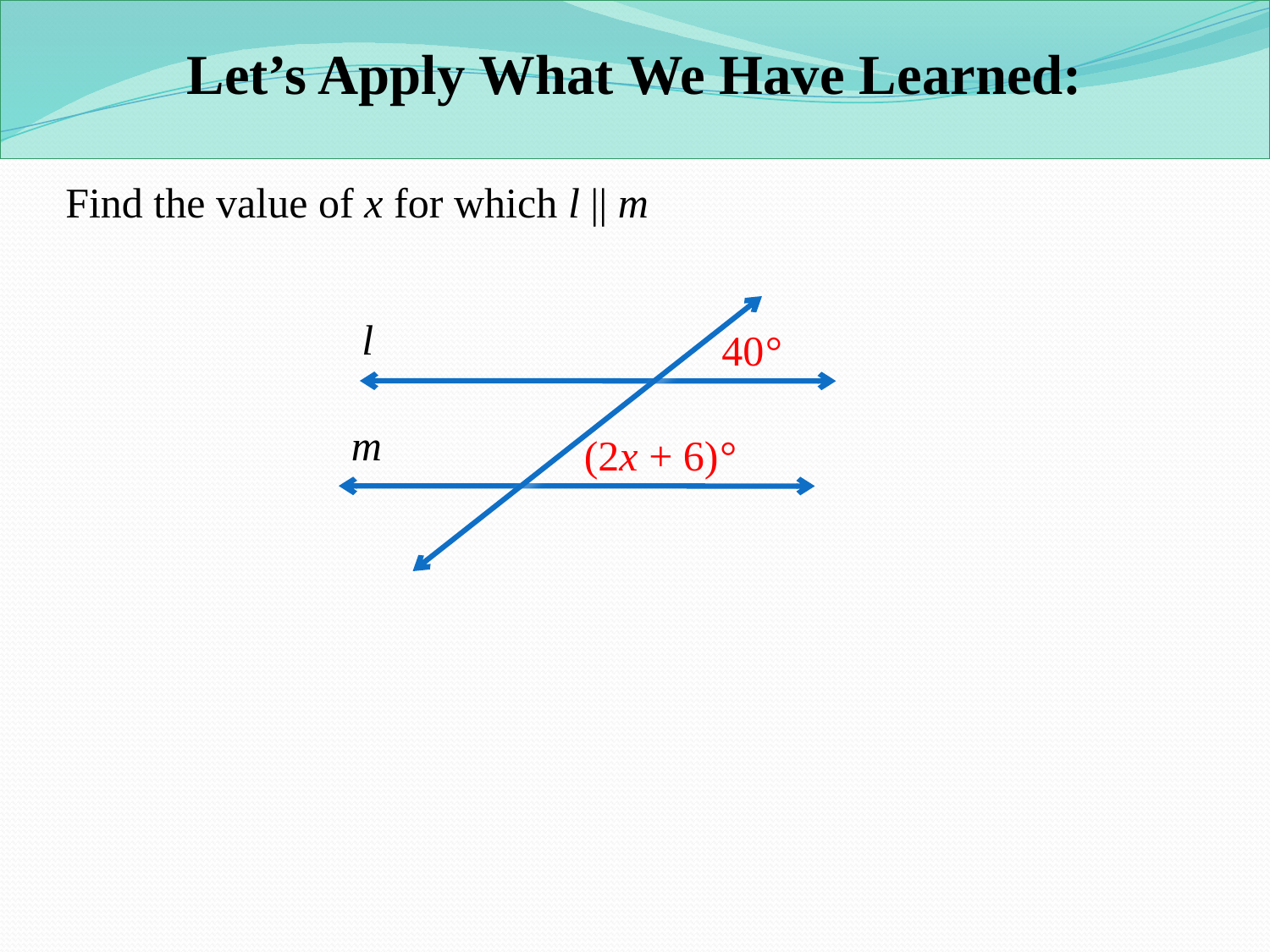

Let’s Apply What We Have Learned:
Find the value of x for which l || m
l
40°
m
(2x + 6)°